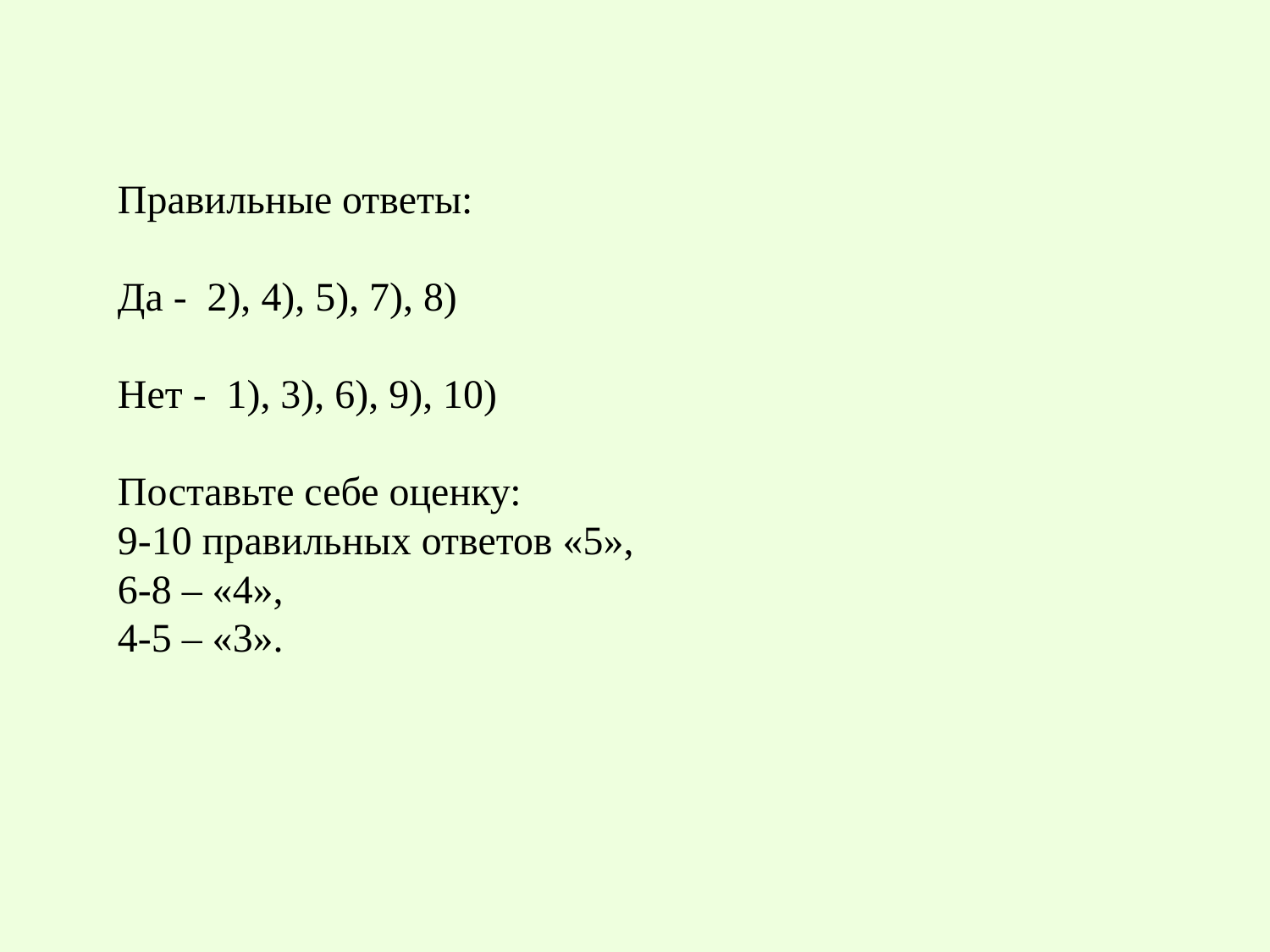

# Правильные ответы: Да -  2), 4), 5), 7), 8) Нет -  1), 3), 6), 9), 10) Поставьте себе оценку: 9-10 правильных ответов «5», 6-8 – «4», 4-5 – «3».